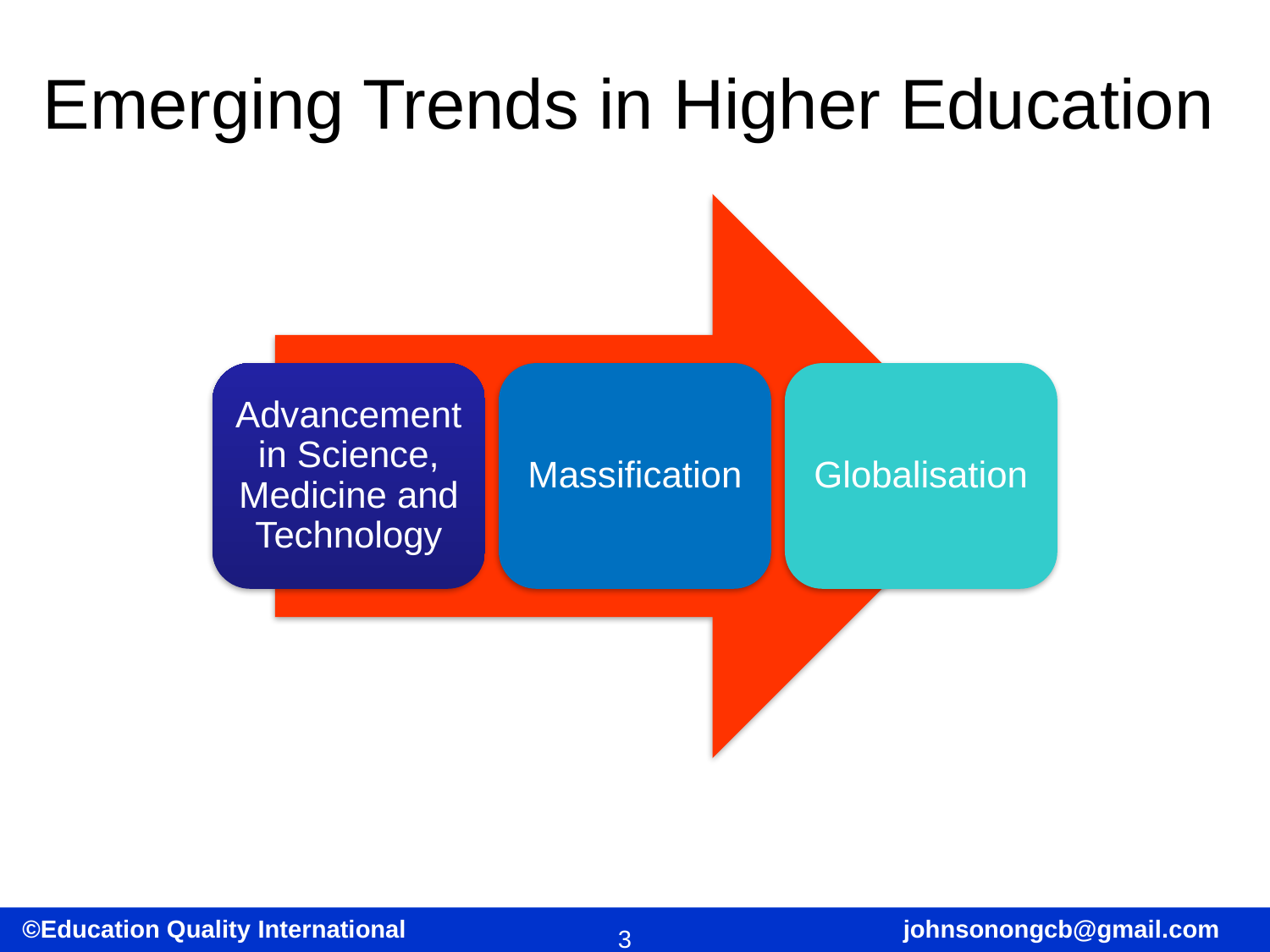

# Emerging Trends in Higher Education

Advancement in Science, Medicine and Technology
Massification
Globalisation
3